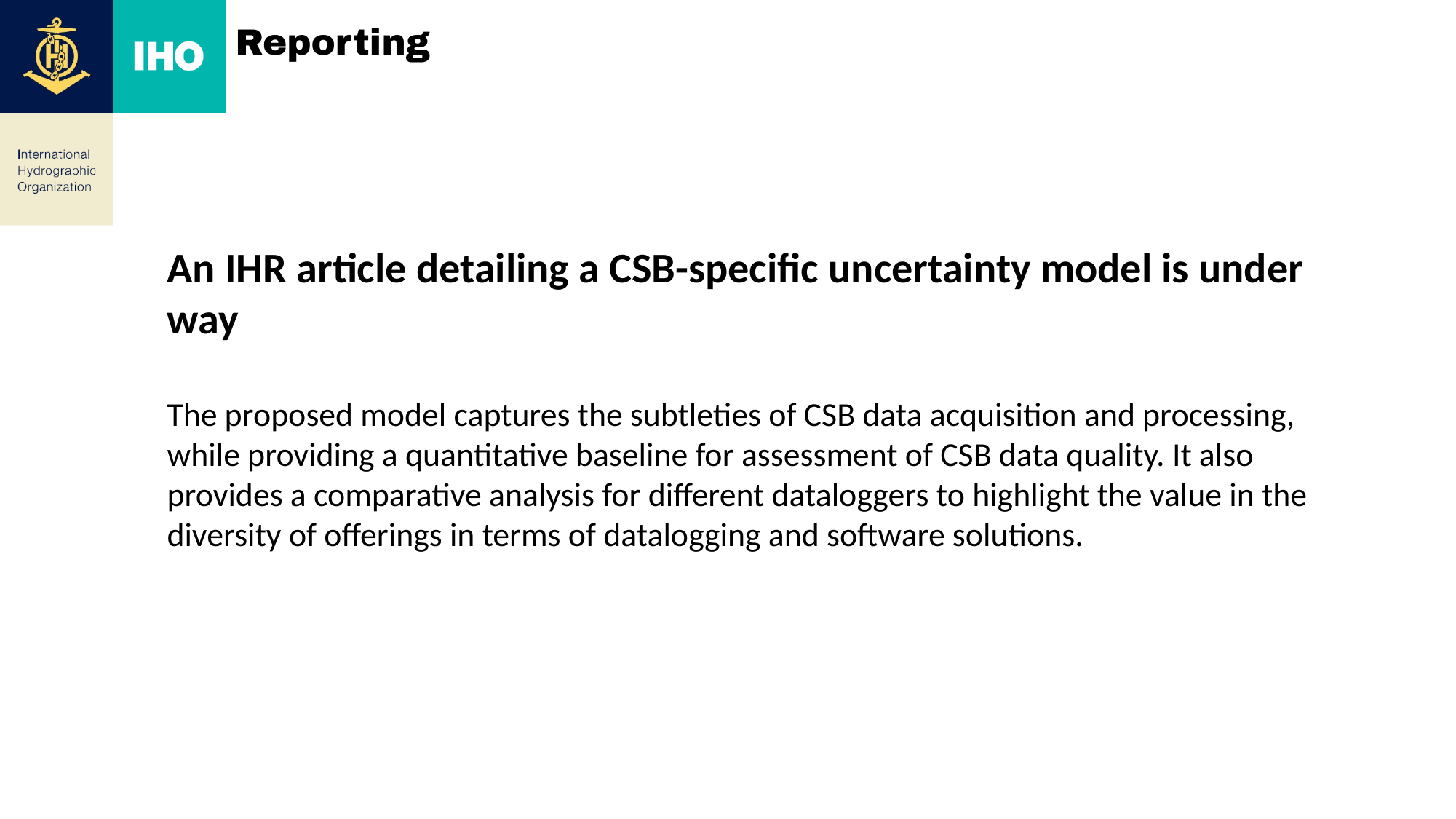

# Reporting
An IHR article detailing a CSB-specific uncertainty model is under way
The proposed model captures the subtleties of CSB data acquisition and processing, while providing a quantitative baseline for assessment of CSB data quality. It also provides a comparative analysis for different dataloggers to highlight the value in the diversity of offerings in terms of datalogging and software solutions.